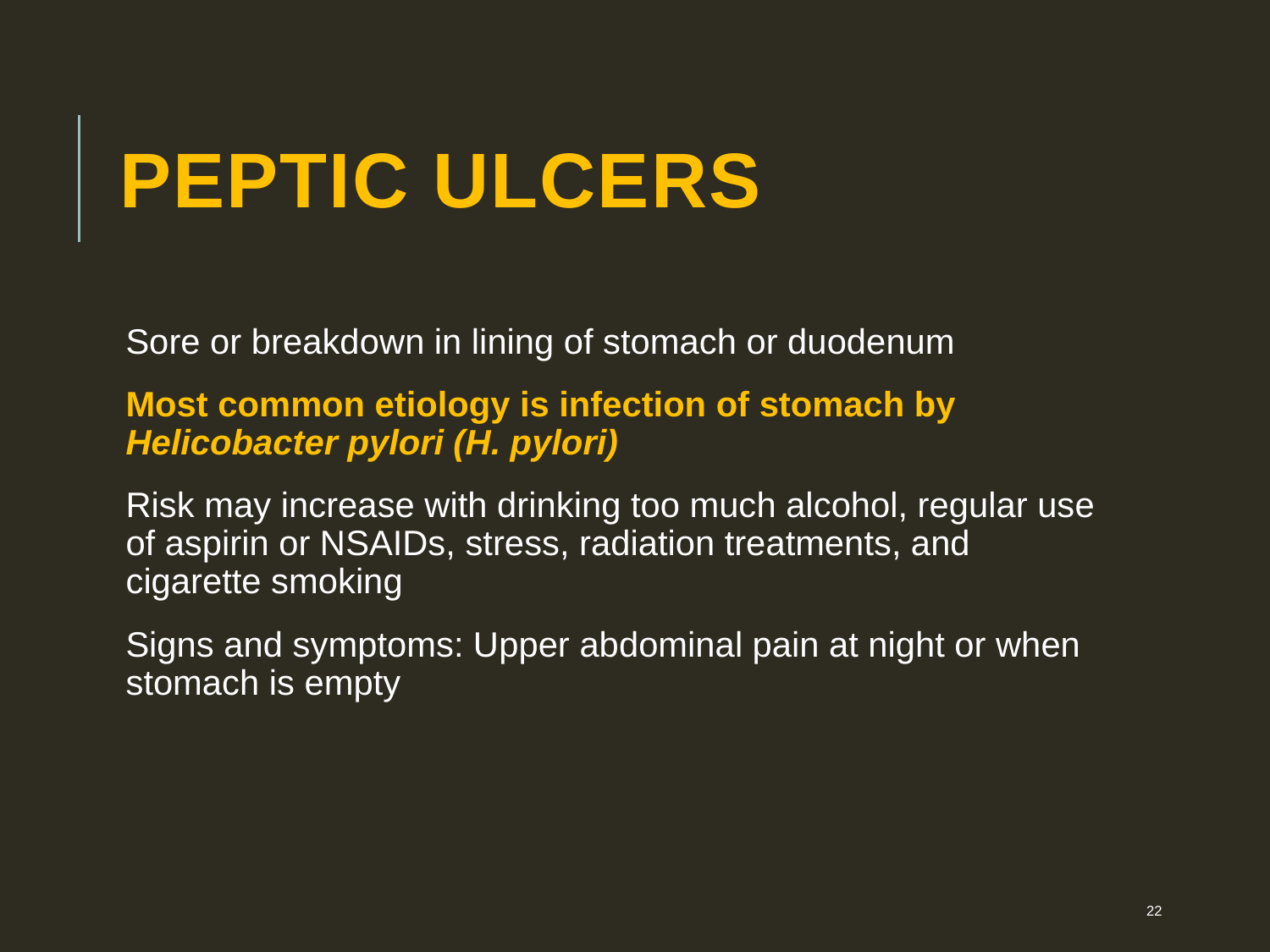

# Peptic Ulcers
Sore or breakdown in lining of stomach or duodenum
Most common etiology is infection of stomach by Helicobacter pylori (H. pylori)
Risk may increase with drinking too much alcohol, regular use of aspirin or NSAIDs, stress, radiation treatments, and cigarette smoking
Signs and symptoms: Upper abdominal pain at night or when stomach is empty
 22